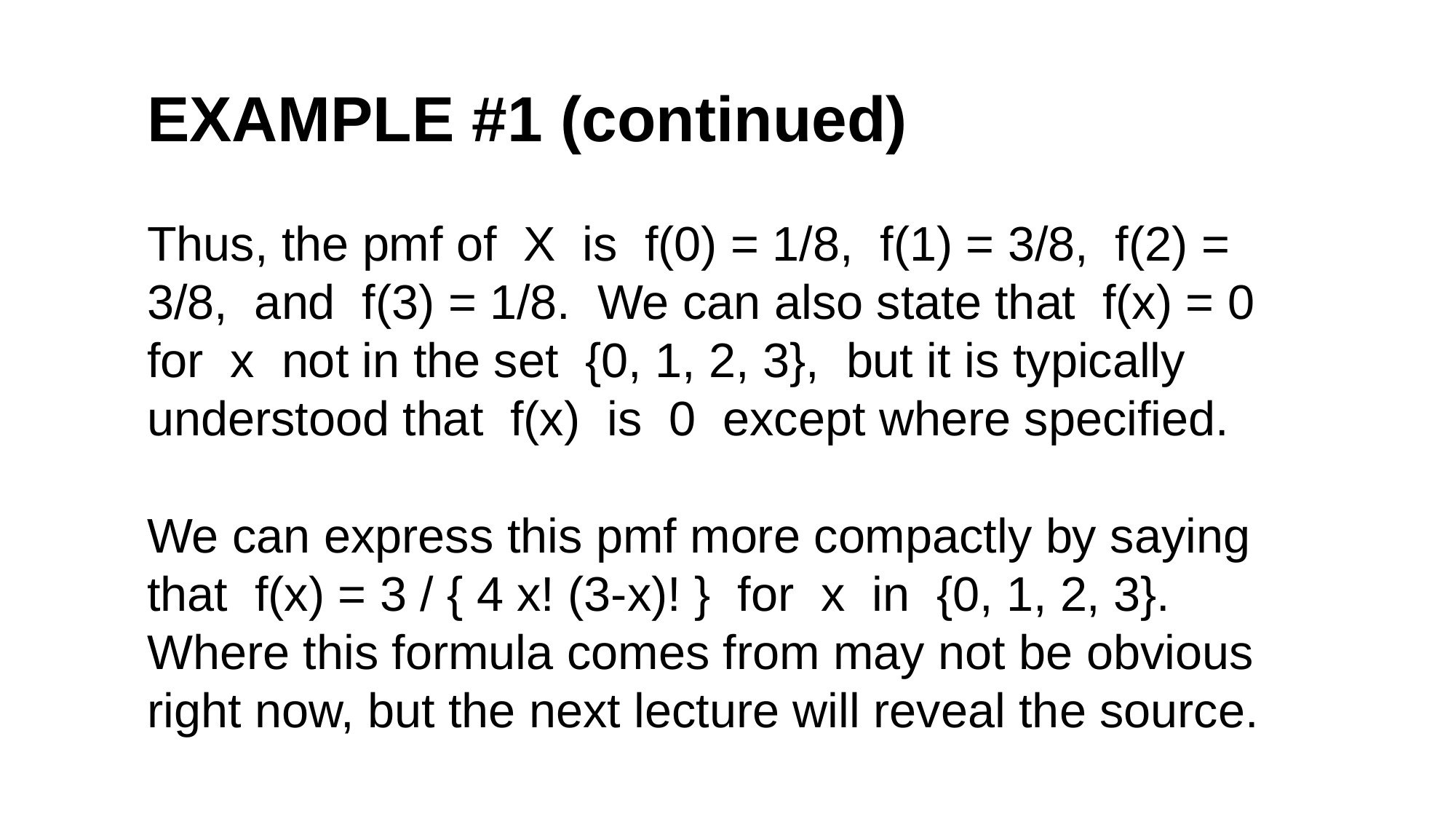

#
EXAMPLE #1 (continued)

Thus, the pmf of  X  is  f(0) = 1/8,  f(1) = 3/8,  f(2) = 3/8,  and  f(3) = 1/8.  We can also state that  f(x) = 0  for  x  not in the set  {0, 1, 2, 3},  but it is typically understood that  f(x)  is  0  except where specified.

We can express this pmf more compactly by saying that  f(x) = 3 / { 4 x! (3-x)! }  for  x  in  {0, 1, 2, 3}.  Where this formula comes from may not be obvious right now, but the next lecture will reveal the source.